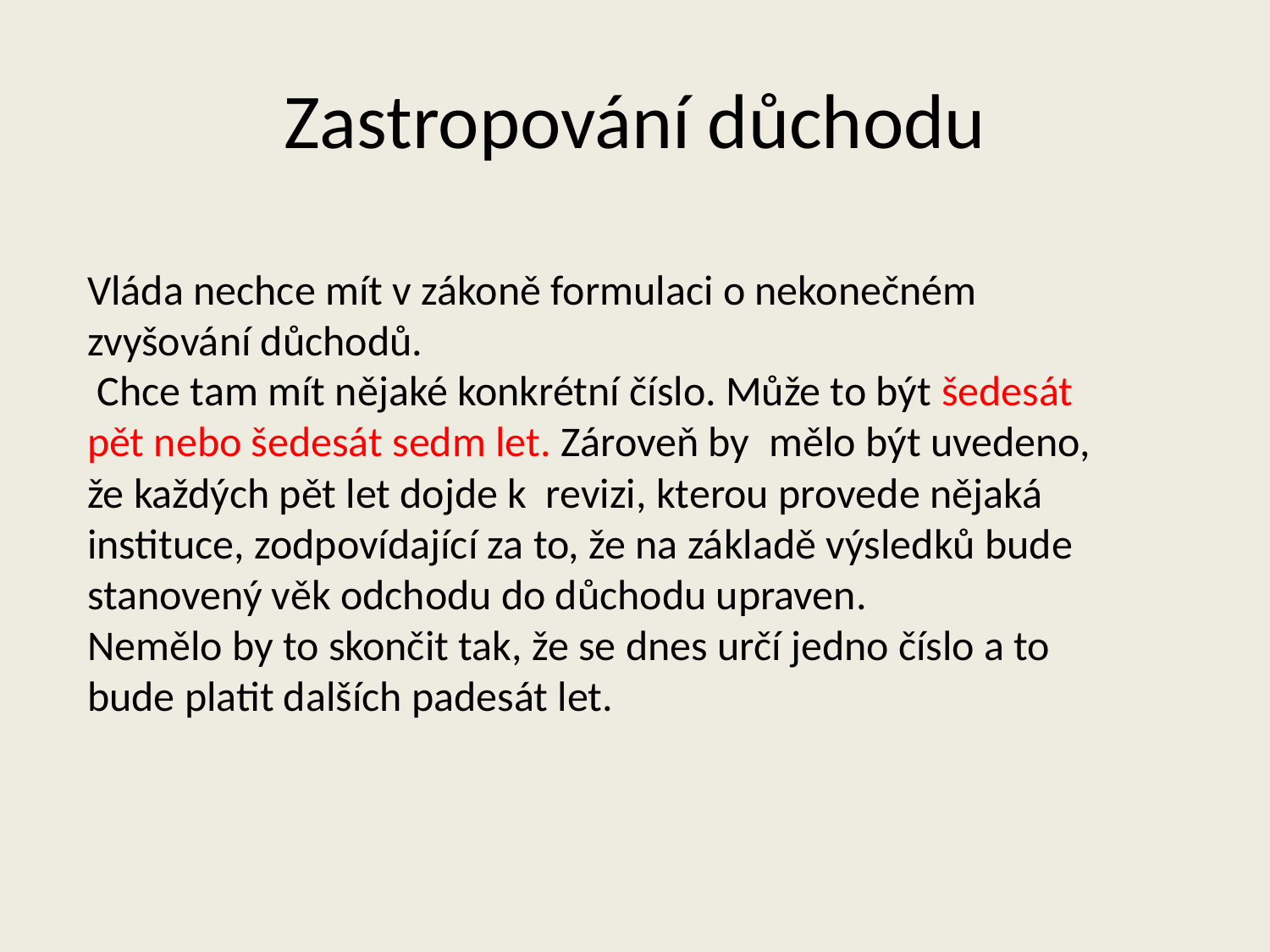

# Zastropování důchodu
Vláda nechce mít v zákoně formulaci o nekonečném zvyšování důchodů.
 Chce tam mít nějaké konkrétní číslo. Může to být šedesát pět nebo šedesát sedm let. Zároveň by  mělo být uvedeno, že každých pět let dojde k  revizi, kterou provede nějaká instituce, zodpovídající za to, že na základě výsledků bude stanovený věk odchodu do důchodu upraven.
Nemělo by to skončit tak, že se dnes určí jedno číslo a to bude platit dalších padesát let.